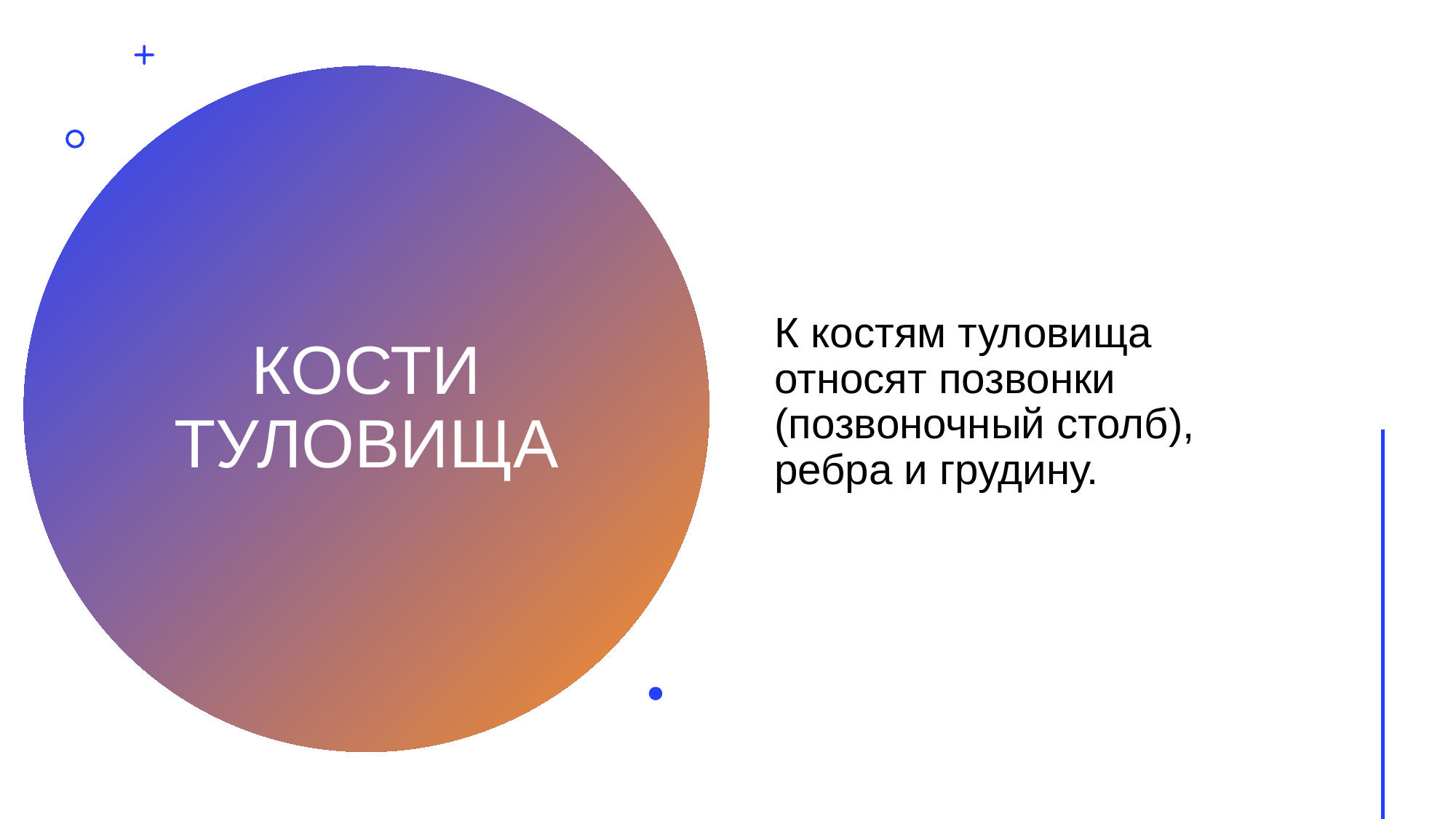

К костям туловища относят позвонки (позвоночный столб), ребра и грудину.

# КОСТИ ТУЛОВИЩА